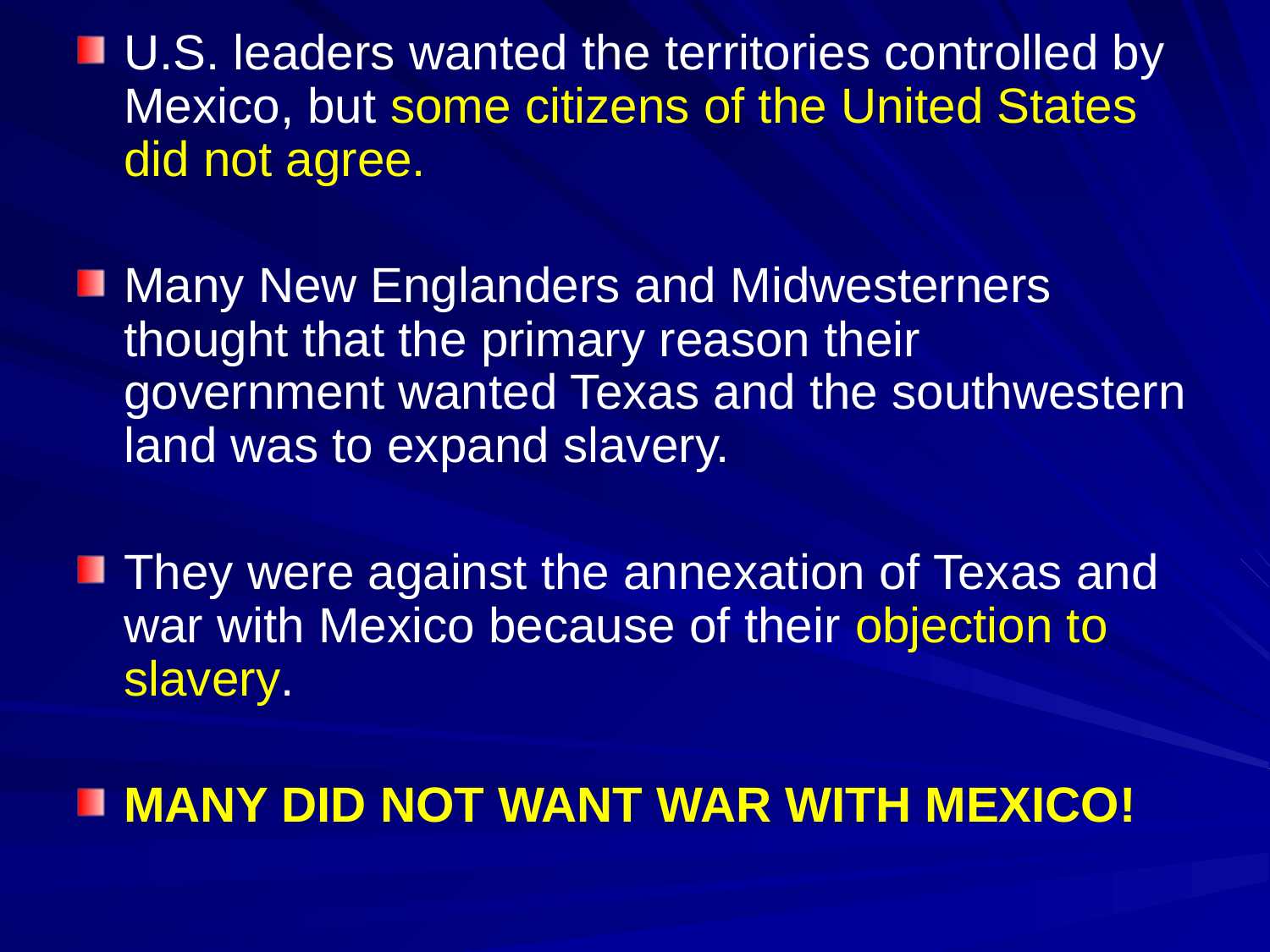

U.S. leaders wanted the territories controlled by Mexico, but some citizens of the United States did not agree.

Many New Englanders and Midwesterners thought that the primary reason their government wanted Texas and the southwestern land was to expand slavery.

They were against the annexation of Texas and war with Mexico because of their objection to slavery.

MANY DID NOT WANT WAR WITH MEXICO!